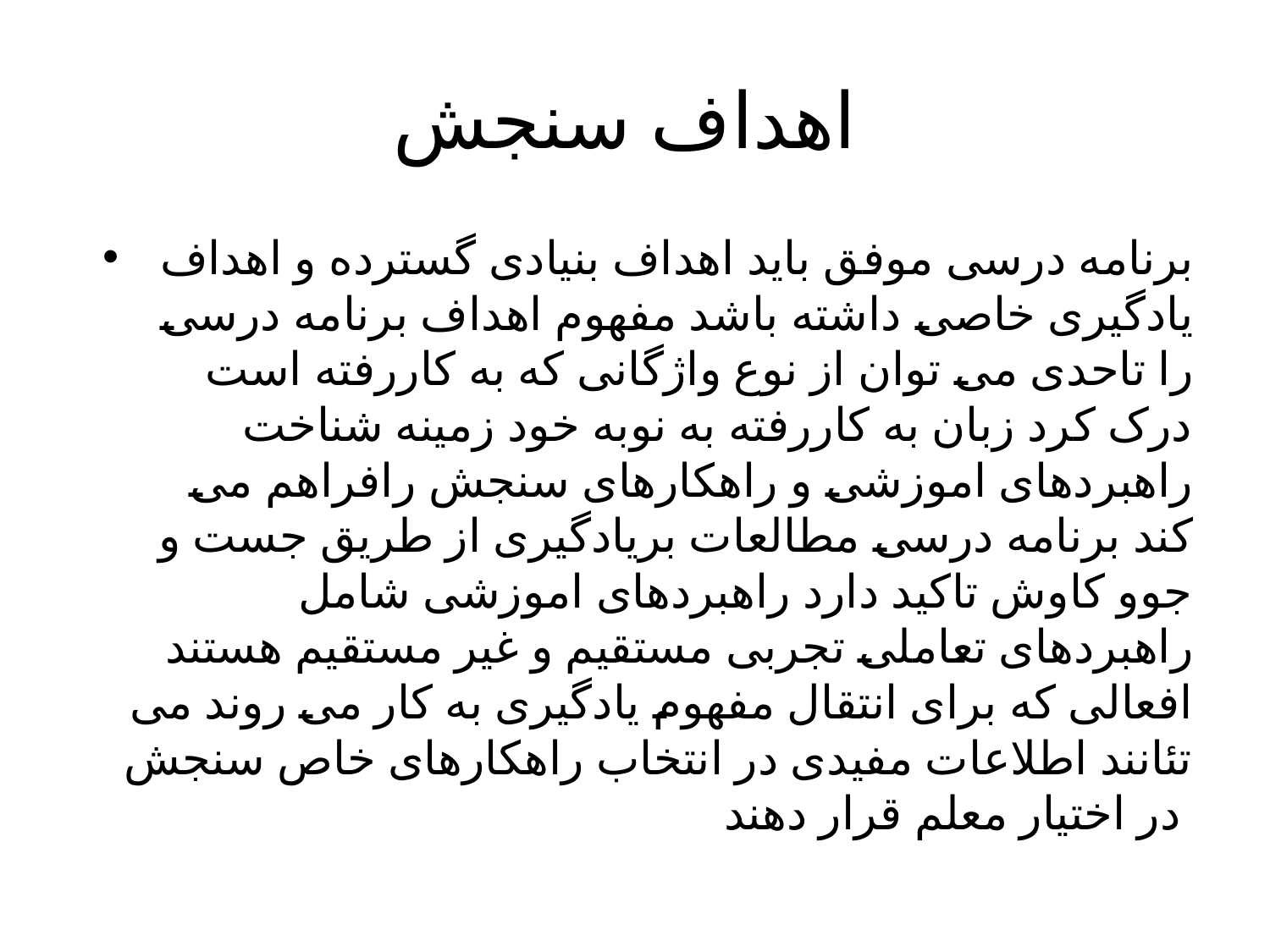

# اهداف سنجش
برنامه درسی موفق باید اهداف بنیادی گسترده و اهداف یادگیری خاصی داشته باشد مفهوم اهداف برنامه درسی را تاحدی می توان از نوع واژگانی که به کاررفته است درک کرد زبان به کاررفته به نوبه خود زمینه شناخت راهبردهای اموزشی و راهکارهای سنجش رافراهم می کند برنامه درسی مطالعات بریادگیری از طریق جست و جوو کاوش تاکید دارد راهبردهای اموزشی شامل راهبردهای تعاملی تجربی مستقیم و غیر مستقیم هستند افعالی که برای انتقال مفهوم یادگیری به کار می روند می تئانند اطلاعات مفیدی در انتخاب راهکارهای خاص سنجش در اختیار معلم قرار دهند